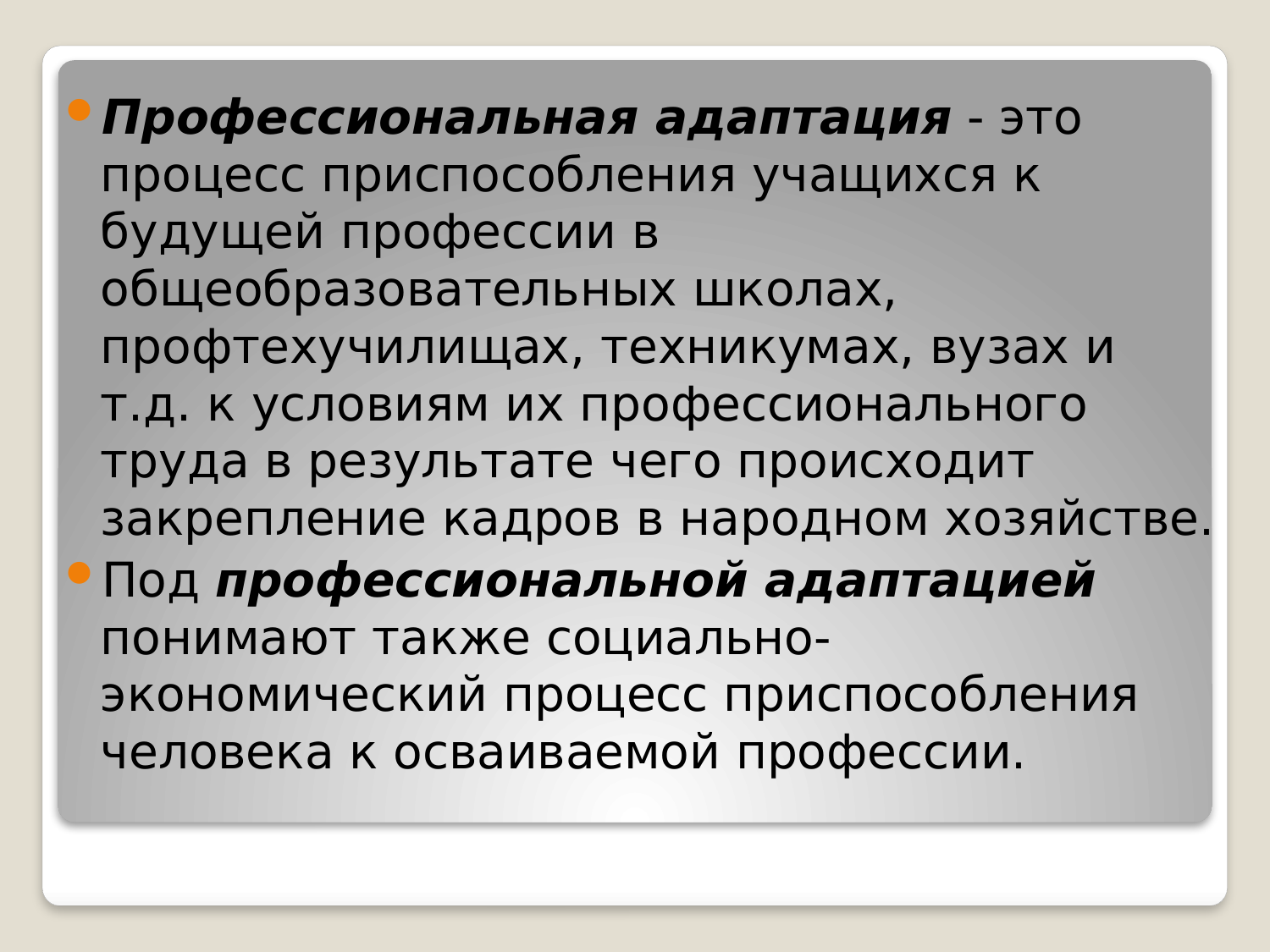

Профессиональная адаптация - это процесс приспособления учащихся к будущей профессии в общеобразовательных школах, профтехучилищах, техникумах, вузах и т.д. к условиям их профессионального труда в результате чего происходит закрепление кадров в народном хозяйстве.
Под профессиональной адаптацией понимают также социально-экономический процесс приспособления человека к осваиваемой профессии.

#